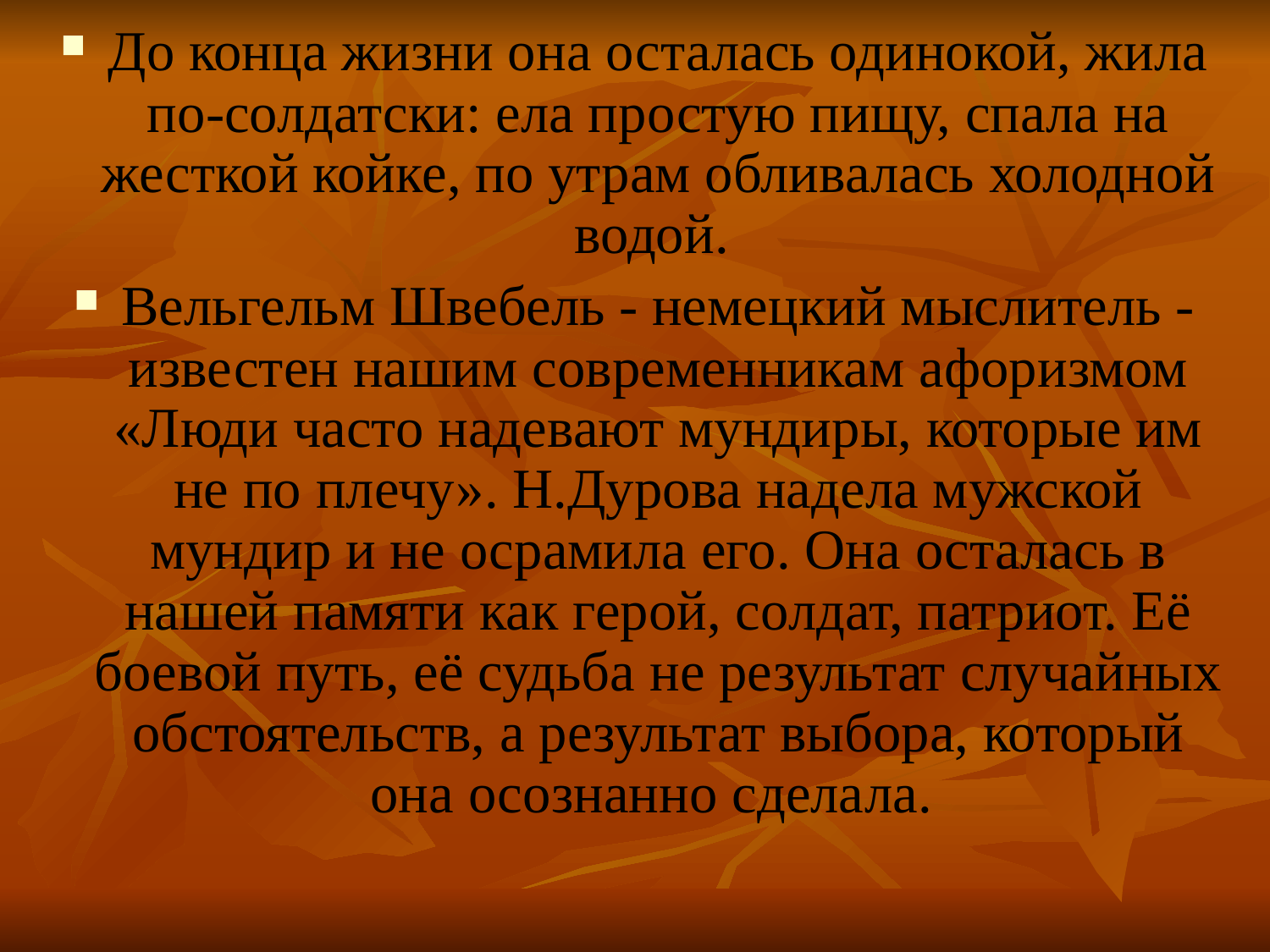

До конца жизни она осталась одинокой, жила по-солдатски: ела простую пищу, спала на жесткой койке, по утрам обливалась холодной водой.
Вельгельм Швебель - немецкий мыслитель - известен нашим современникам афоризмом «Люди часто надевают мундиры, которые им не по плечу». Н.Дурова надела мужской мундир и не осрамила его. Она осталась в нашей памяти как герой, солдат, патриот. Её боевой путь, её судьба не результат случайных обстоятельств, а результат выбора, который она осознанно сделала.
#